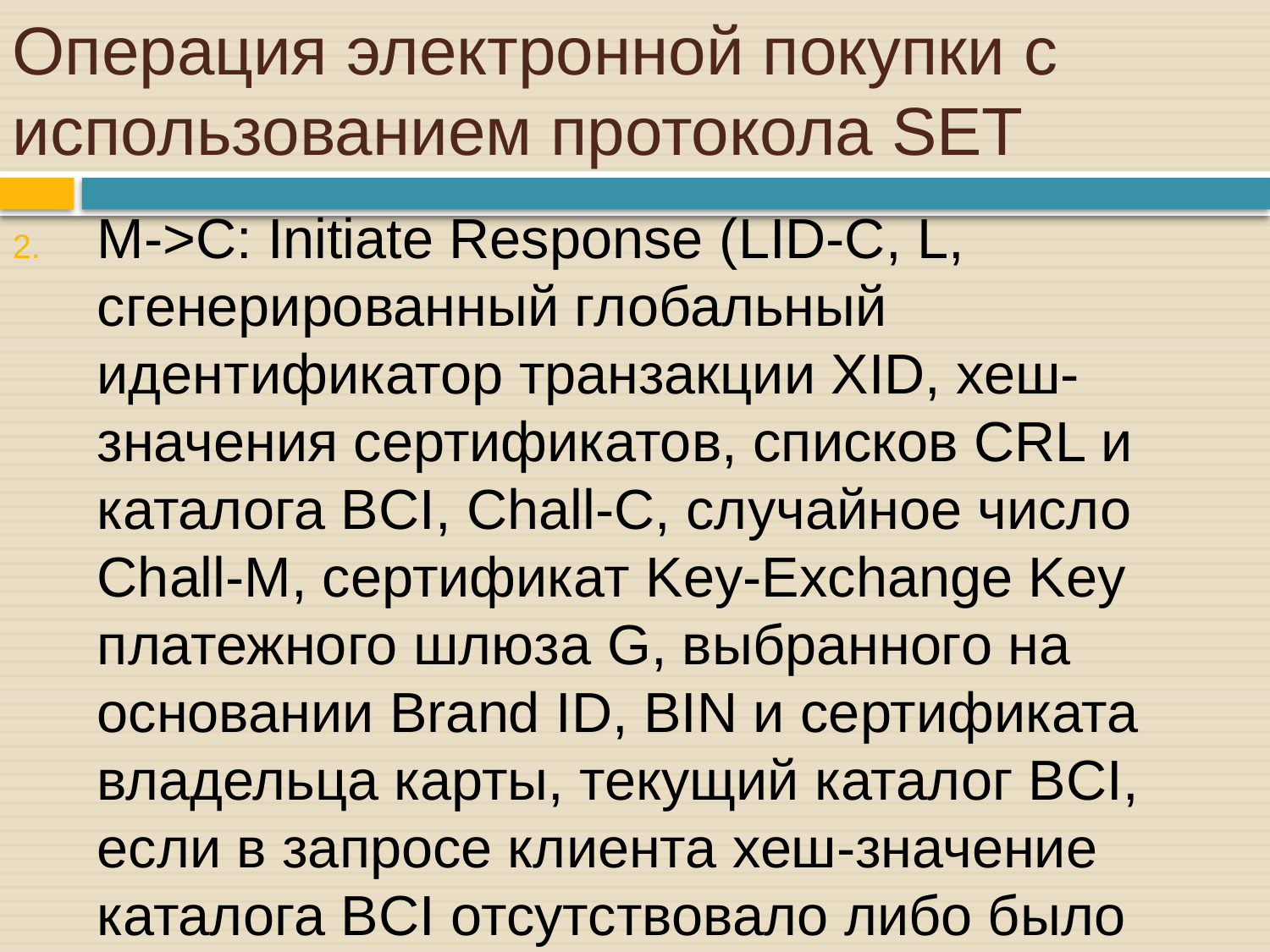

# Операция электронной покупки с использованием протокола SET
M->C: Initiate Response (LID-C, L, сгенерированный глобальный идентификатор транзакции XID, хеш-значения сертификатов, списков CRL и каталога BCI, Chall-C, случайное число Chall-M, сертификат Key-Exchange Key платежного шлюза G, выбранного на основании Brand ID, BIN и сертификата владельца карты, текущий каталог BCI, если в запросе клиента хеш-значение каталога BCI отсутствовало либо было неактуально, ЭП M под ответом, сертификат M для подписи).